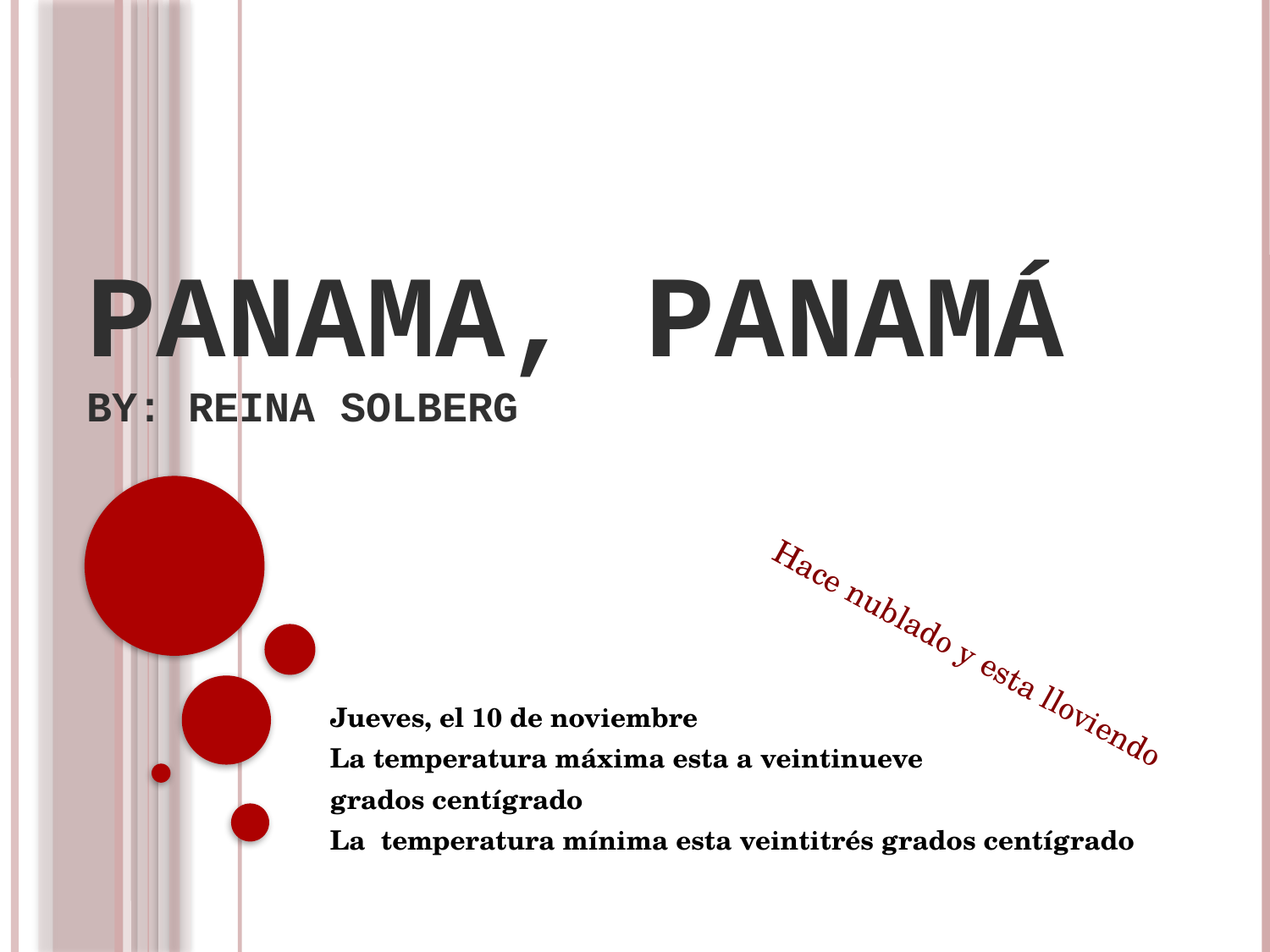

# Panama, Panamá By: Reina Solberg
Hace nublado y esta lloviendo
Jueves, el 10 de noviembre
La temperatura máxima esta a veintinueve
grados centígrado
La  temperatura mínima esta veintitrés grados centígrado